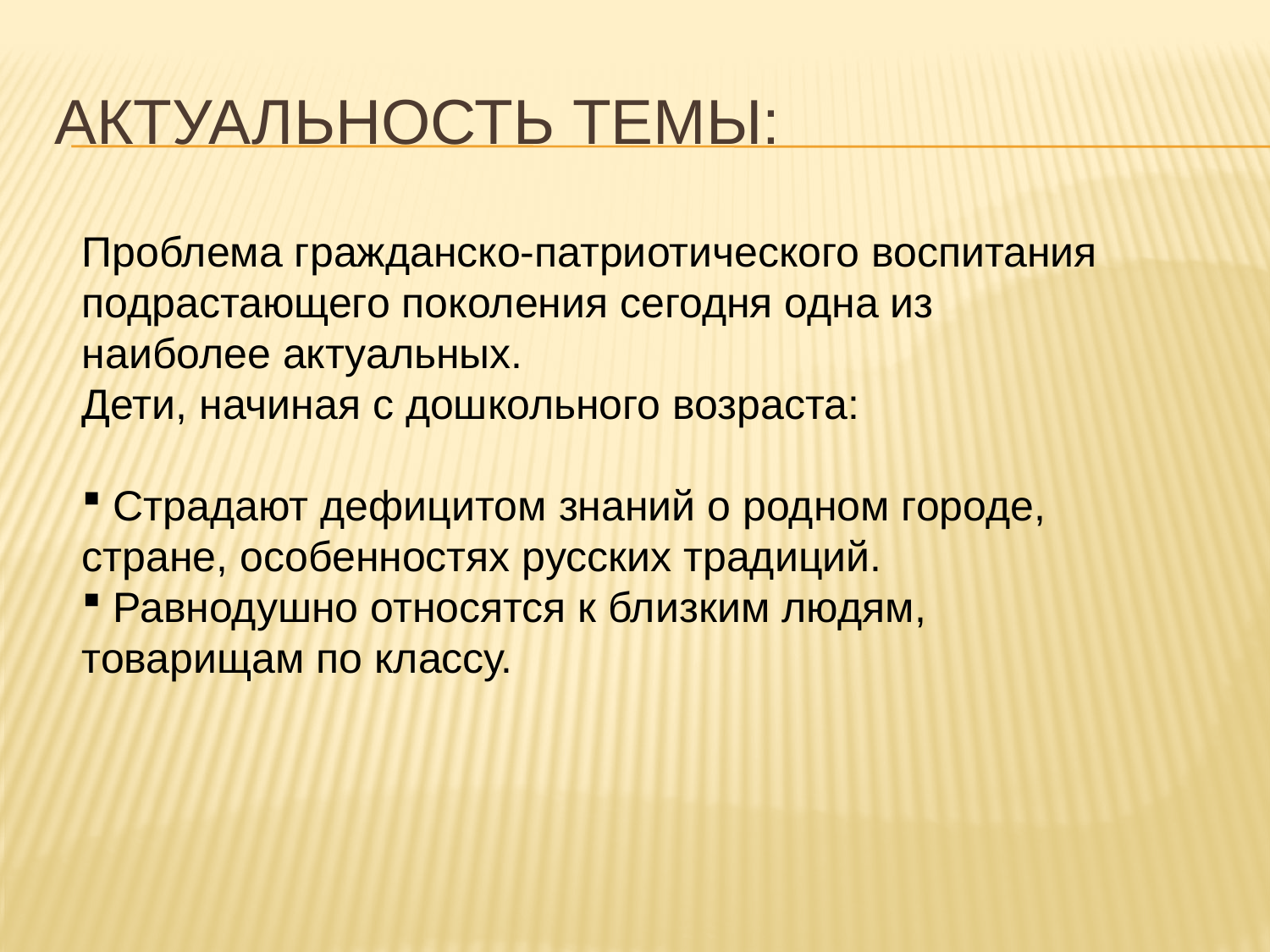

# Актуальность темы:
Проблема гражданско-патриотического воспитания подрастающего поколения сегодня одна из наиболее актуальных.
Дети, начиная с дошкольного возраста:
 Страдают дефицитом знаний о родном городе, стране, особенностях русских традиций.
 Равнодушно относятся к близким людям, товарищам по классу.